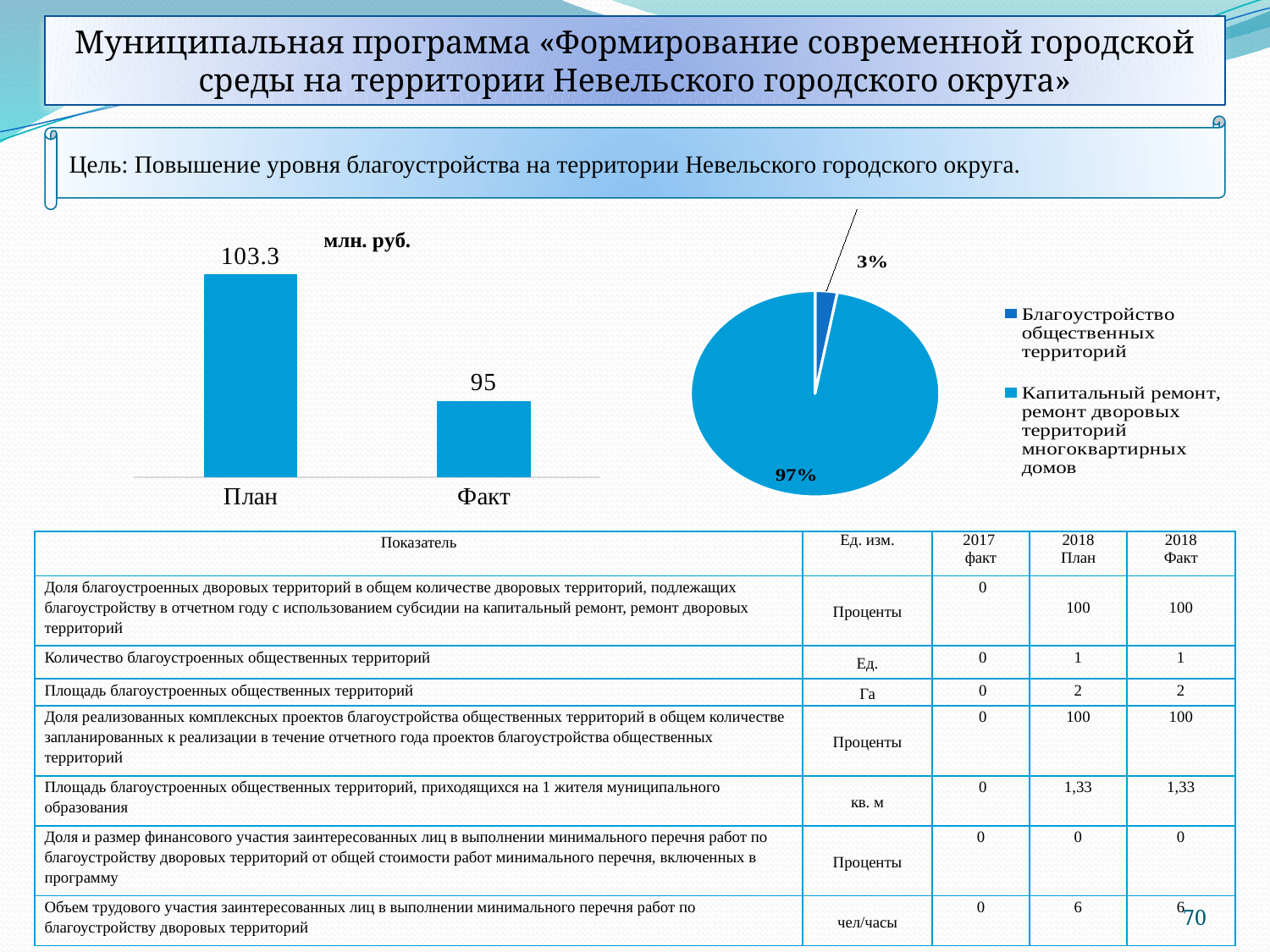

Муниципальная программа «Формирование современной городской среды на территории Невельского городского округа»
Цель: Повышение уровня благоустройства на территории Невельского городского округа.

### Chart: млн. руб.

| Category | Ряд 1 |
|---|---|
| План | 103.3 |
| Факт | 95.0 |

### Chart

| Category | Продажи |
|---|---|
| Благоустройство общественных территорий | 2727.2 |
| Капитальный ремонт, ремонт дворовых территорий многоквартирных домов | 92294.6 |
| Показатель | Ед. изм. | 2017 факт | 2018 План | 2018 Факт |
| --- | --- | --- | --- | --- |
| Доля благоустроенных дворовых территорий в общем количестве дворовых территорий, подлежащих благоустройству в отчетном году с использованием субсидии на капитальный ремонт, ремонт дворовых территорий | Проценты | 0 | 100 | 100 |
| Количество благоустроенных общественных территорий | Ед. | 0 | 1 | 1 |
| Площадь благоустроенных общественных территорий | Га | 0 | 2 | 2 |
| Доля реализованных комплексных проектов благоустройства общественных территорий в общем количестве запланированных к реализации в течение отчетного года проектов благоустройства общественных территорий | Проценты | 0 | 100 | 100 |
| Площадь благоустроенных общественных территорий, приходящихся на 1 жителя муниципального образования | кв. м | 0 | 1,33 | 1,33 |
| Доля и размер финансового участия заинтересованных лиц в выполнении минимального перечня работ по благоустройству дворовых территорий от общей стоимости работ минимального перечня, включенных в программу | Проценты | 0 | 0 | 0 |
| Объем трудового участия заинтересованных лиц в выполнении минимального перечня работ по благоустройству дворовых территорий | чел/часы | 0 | 6 | 6 |
70